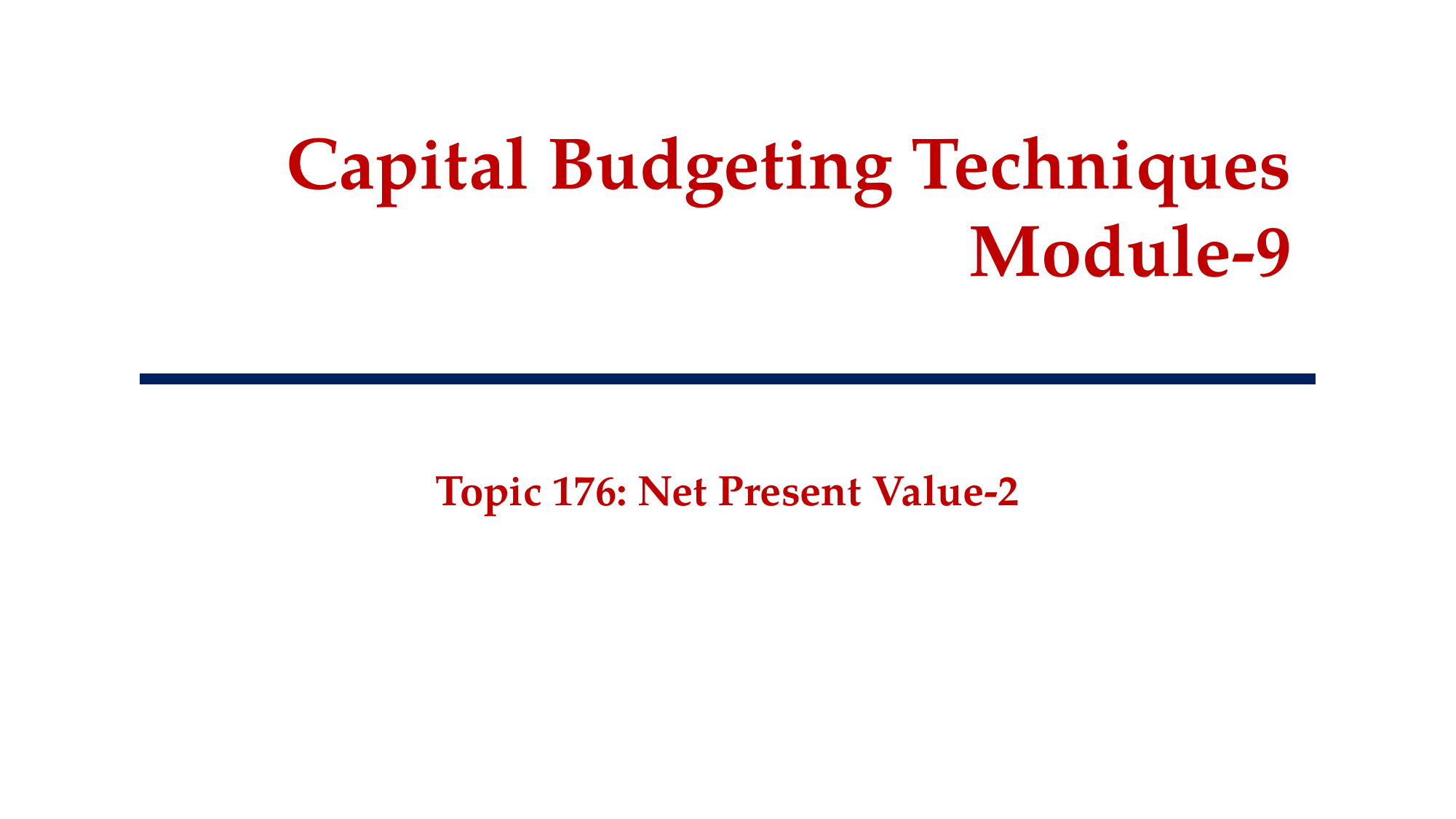

Capital Budgeting Techniques
Module-9
Topic 176: Net Present Value-2